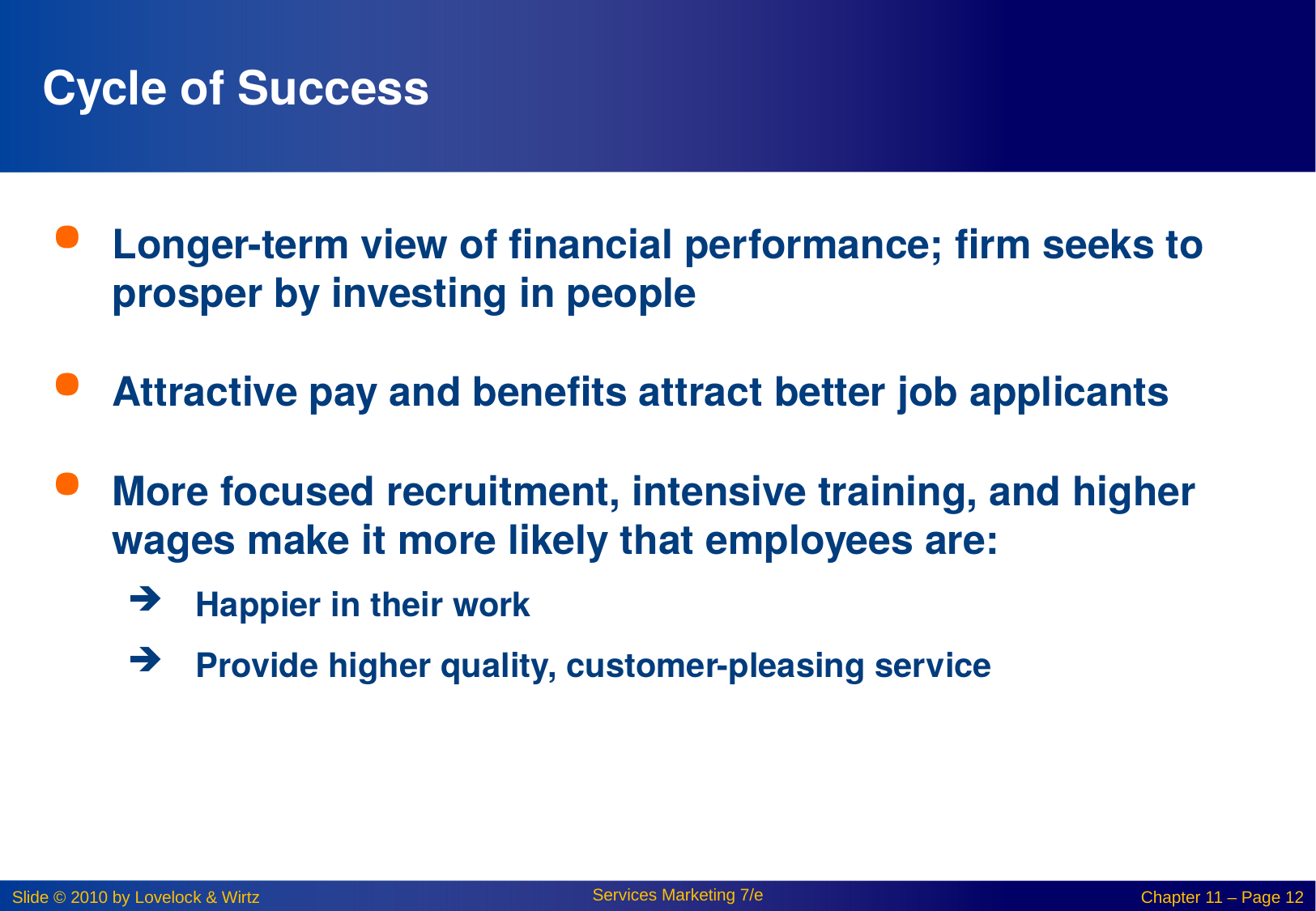

# Cycle of Success
Longer-term view of financial performance; firm seeks to prosper by investing in people
Attractive pay and benefits attract better job applicants
More focused recruitment, intensive training, and higher wages make it more likely that employees are:
Happier in their work
Provide higher quality, customer-pleasing service